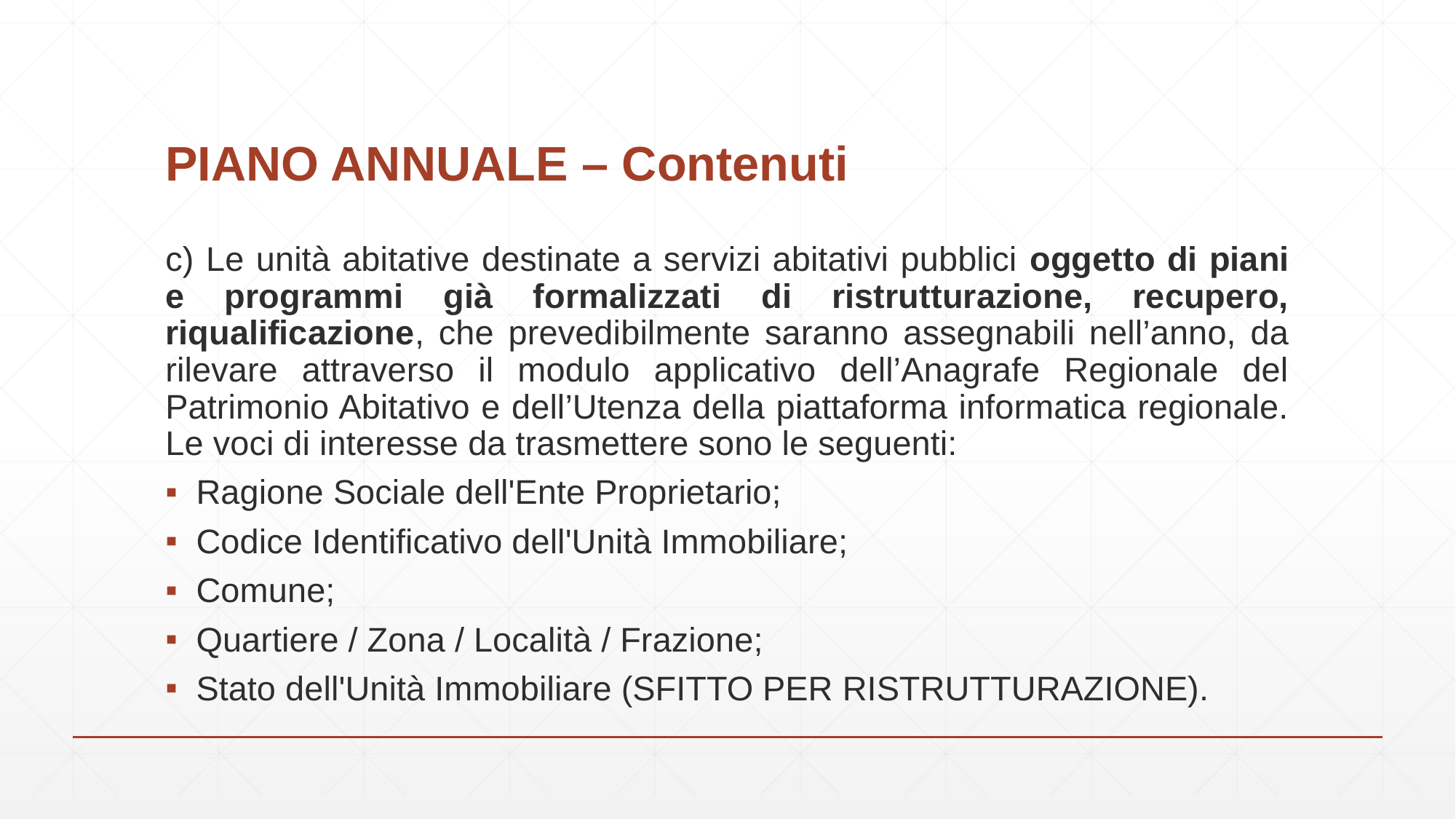

# PIANO ANNUALE – Contenuti
c) Le unità abitative destinate a servizi abitativi pubblici oggetto di piani e programmi già formalizzati di ristrutturazione, recupero, riqualificazione, che prevedibilmente saranno assegnabili nell’anno, da rilevare attraverso il modulo applicativo dell’Anagrafe Regionale del Patrimonio Abitativo e dell’Utenza della piattaforma informatica regionale. Le voci di interesse da trasmettere sono le seguenti:
Ragione Sociale dell'Ente Proprietario;
Codice Identificativo dell'Unità Immobiliare;
Comune;
Quartiere / Zona / Località / Frazione;
Stato dell'Unità Immobiliare (SFITTO PER RISTRUTTURAZIONE).